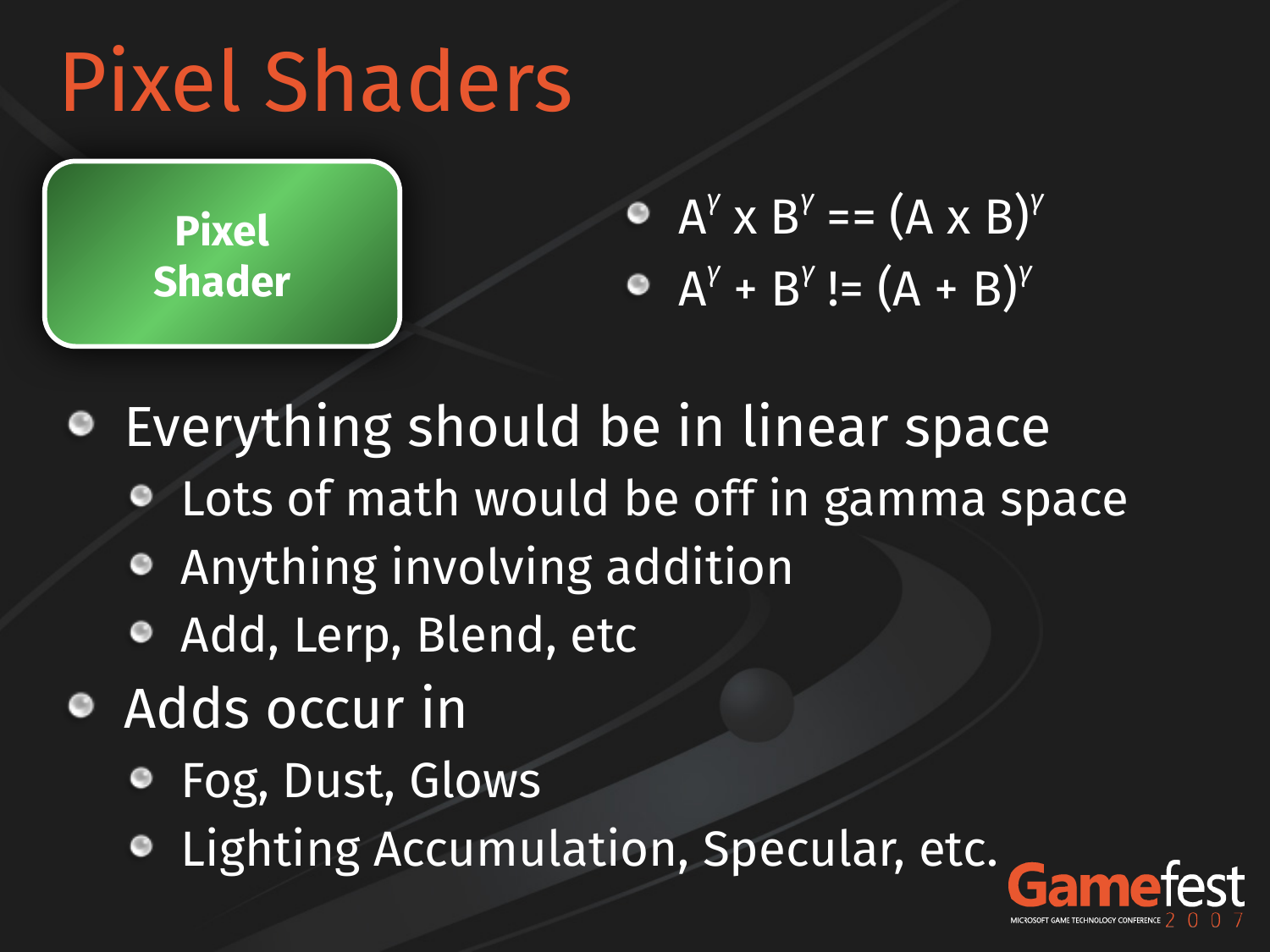

# Pixel Shaders
Pixel
Shader
Aγ x Bγ == (A x B)γ
Aγ + Bγ != (A + B)γ

Everything should be in linear space
Lots of math would be off in gamma space
Anything involving addition
Add, Lerp, Blend, etc
Adds occur in
Fog, Dust, Glows
Lighting Accumulation, Specular, etc.